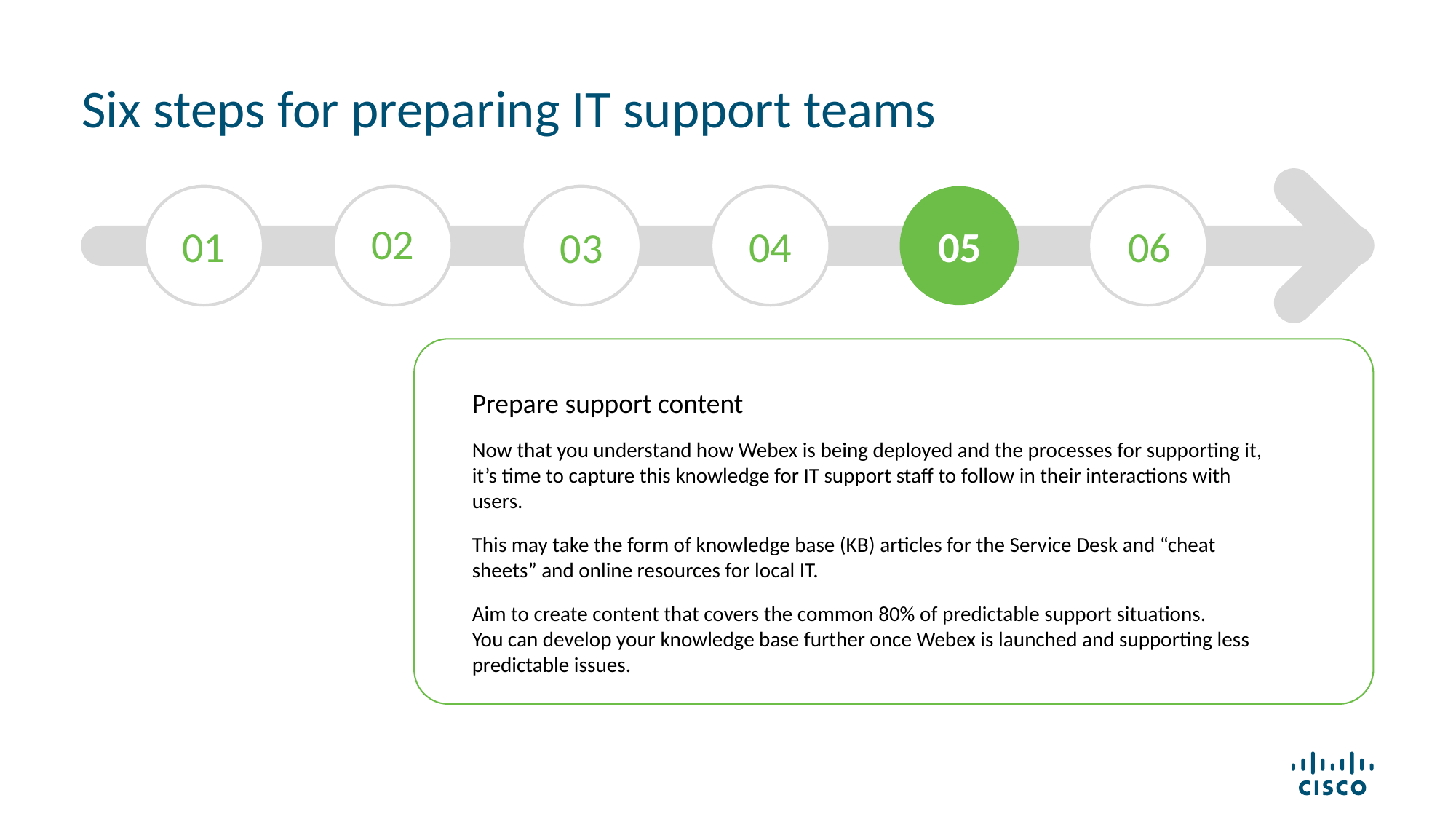

# Six steps for preparing IT support teams

02
01
04
05
06
03

Prepare support content
Now that you understand how Webex is being deployed and the processes for supporting it,
it’s time to capture this knowledge for IT support staff to follow in their interactions with users.
This may take the form of knowledge base (KB) articles for the Service Desk and “cheat sheets” and online resources for local IT.
Aim to create content that covers the common 80% of predictable support situations.
You can develop your knowledge base further once Webex is launched and supporting less predictable issues.